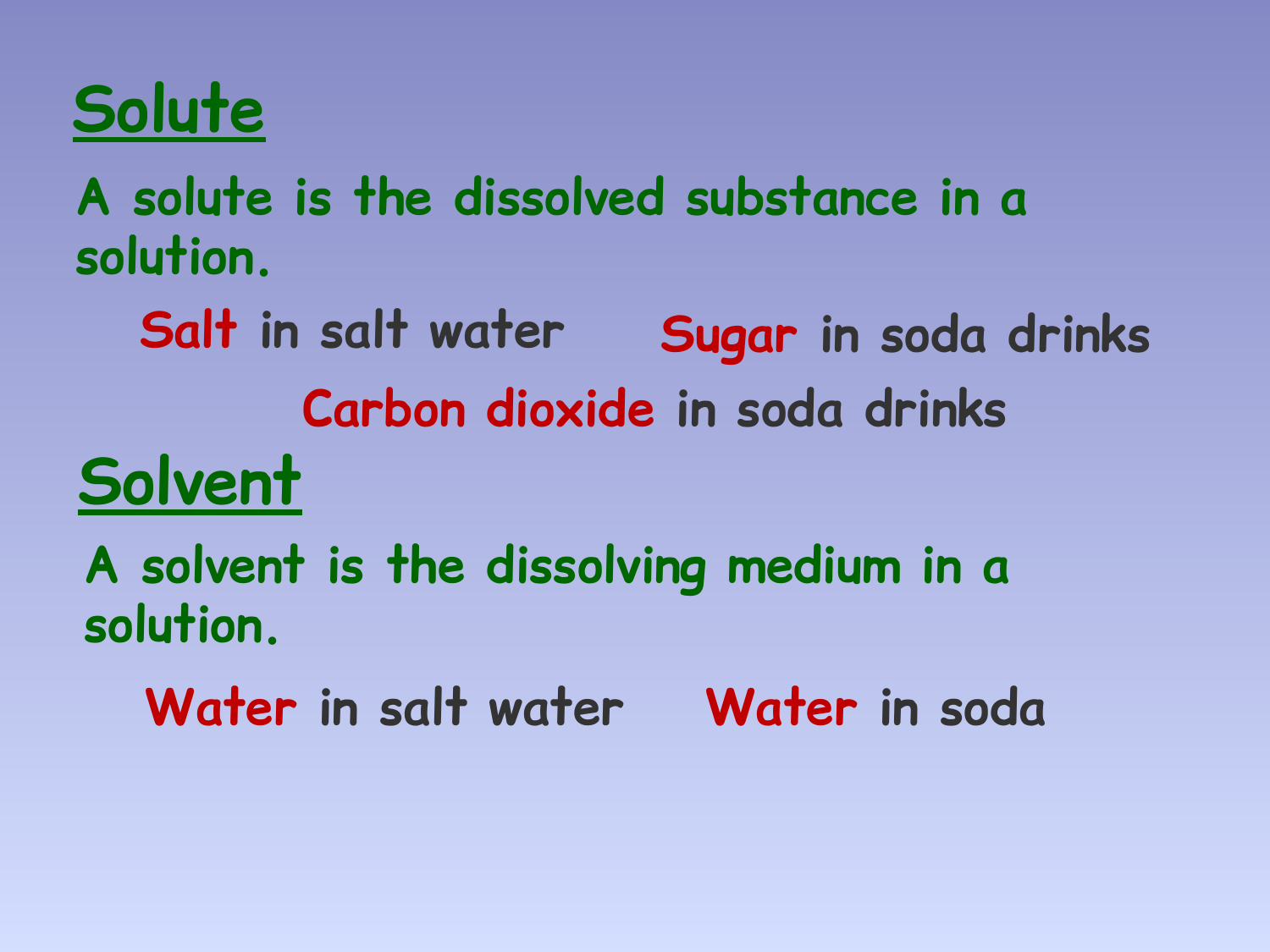

# Solute
A solute is the dissolved substance in a solution.
Salt in salt water
Sugar in soda drinks
Carbon dioxide in soda drinks
Solvent
A solvent is the dissolving medium in a solution.
Water in salt water
Water in soda